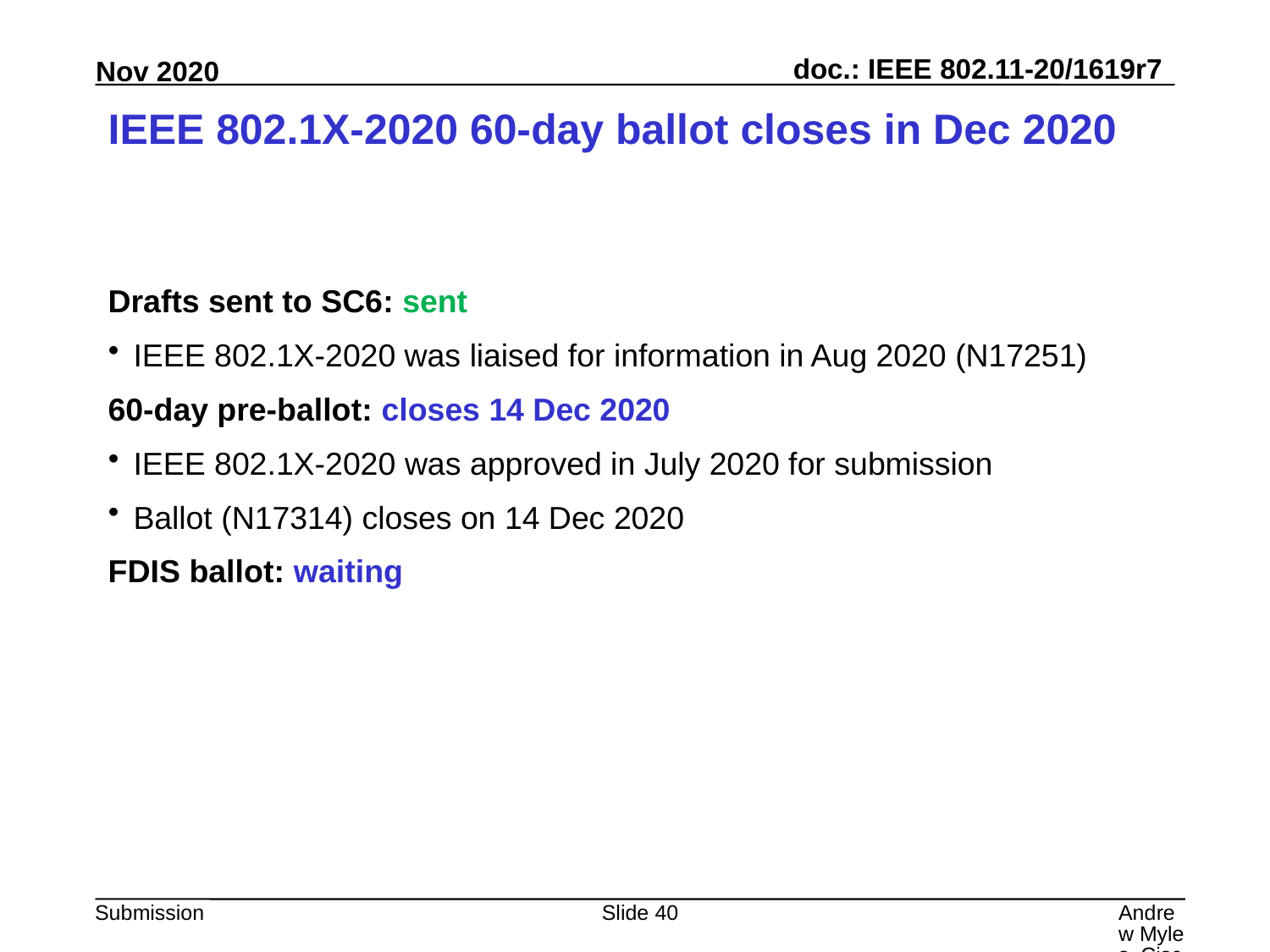

# IEEE 802.1X-2020 60-day ballot closes in Dec 2020
Drafts sent to SC6: sent
IEEE 802.1X-2020 was liaised for information in Aug 2020 (N17251)
60-day pre-ballot: closes 14 Dec 2020
IEEE 802.1X-2020 was approved in July 2020 for submission
Ballot (N17314) closes on 14 Dec 2020
FDIS ballot: waiting
Slide 40
Andrew Myles, Cisco